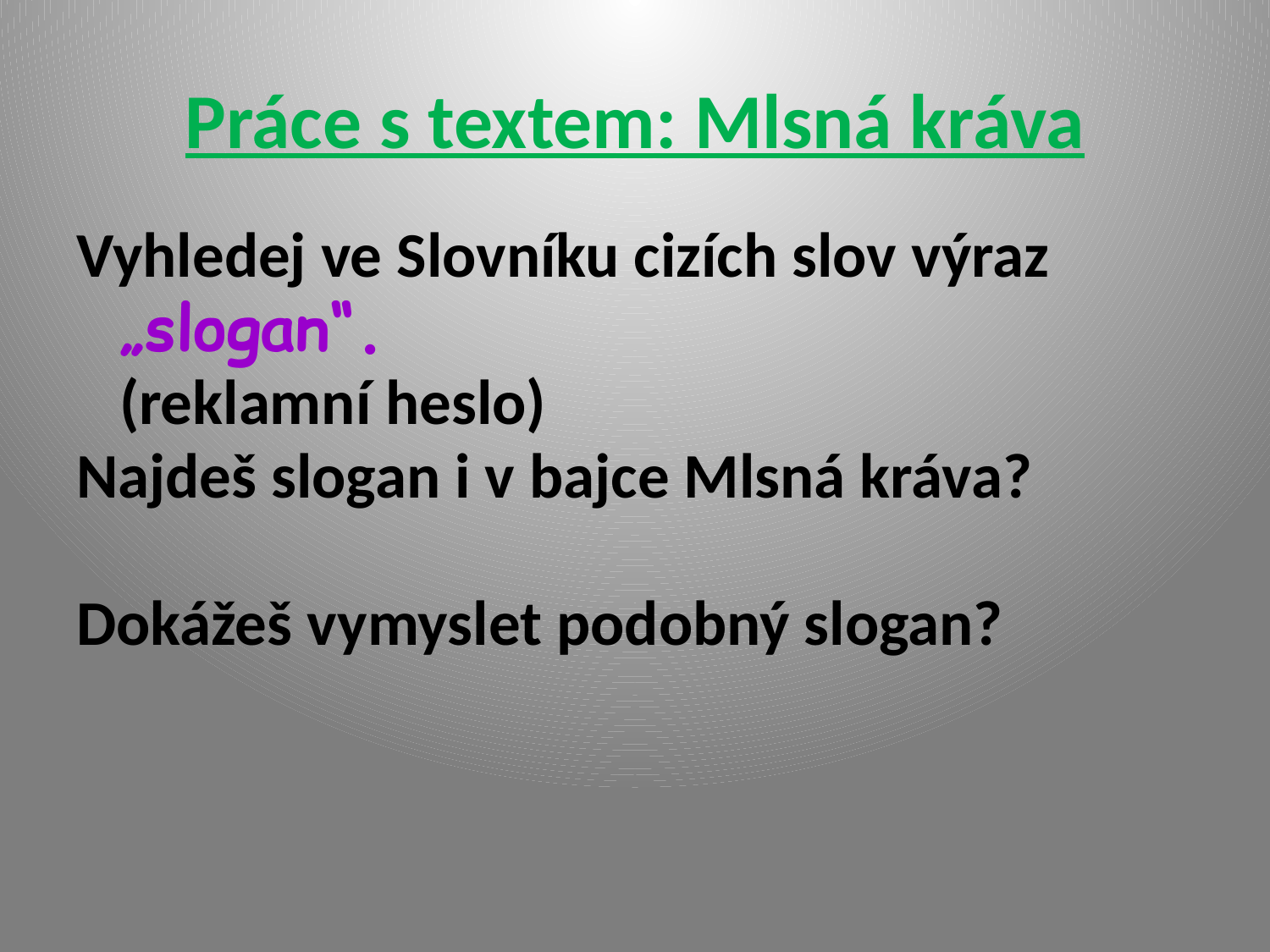

# Práce s textem: Mlsná kráva
Vyhledej ve Slovníku cizích slov výraz
  „slogan“.
   (reklamní heslo)
Najdeš slogan i v bajce Mlsná kráva?

Dokážeš vymyslet podobný slogan?